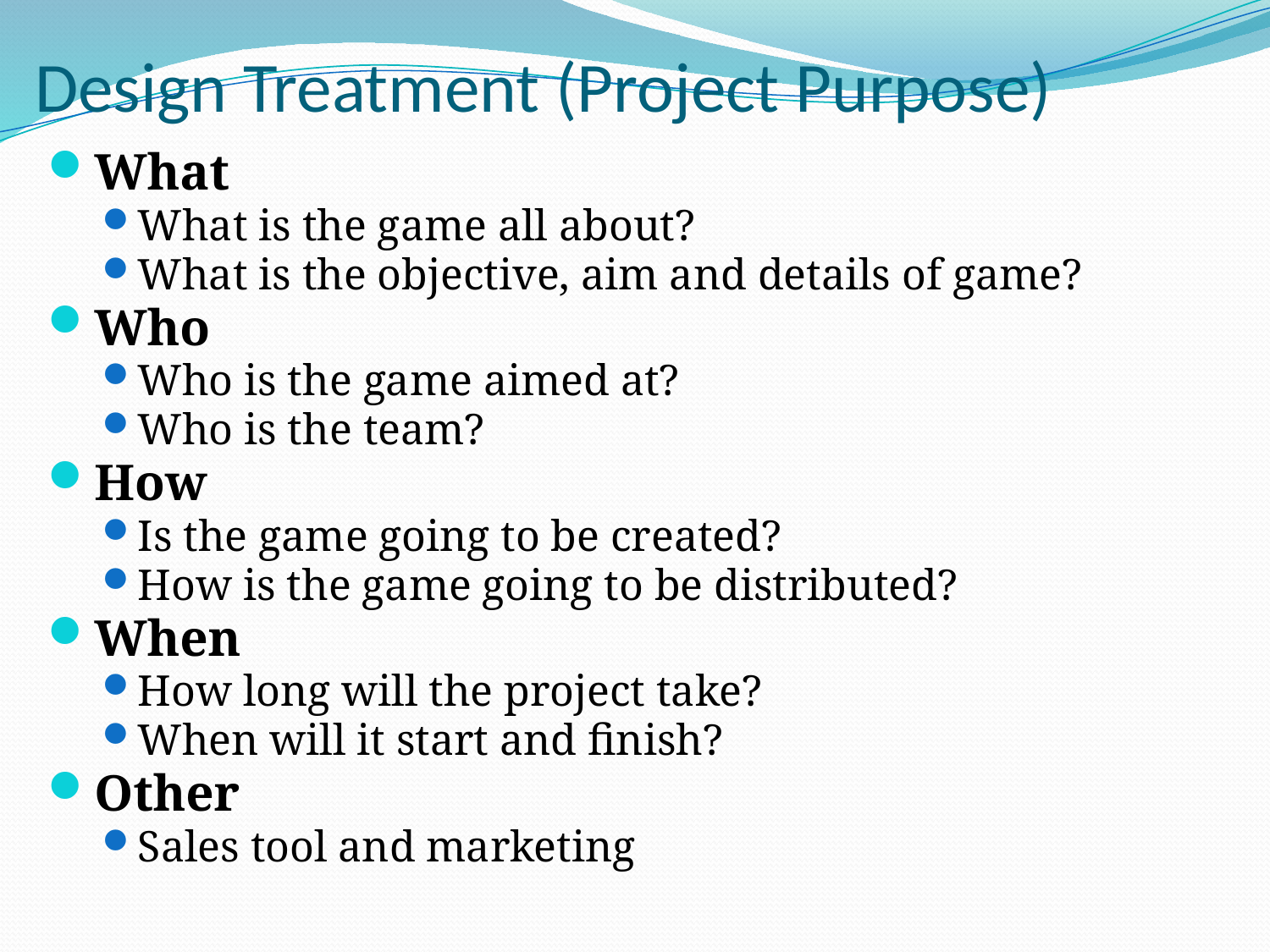

# Design Treatment (Project Purpose)
What
What is the game all about?
What is the objective, aim and details of game?
Who
Who is the game aimed at?
Who is the team?
How
Is the game going to be created?
How is the game going to be distributed?
When
How long will the project take?
When will it start and finish?
Other
Sales tool and marketing